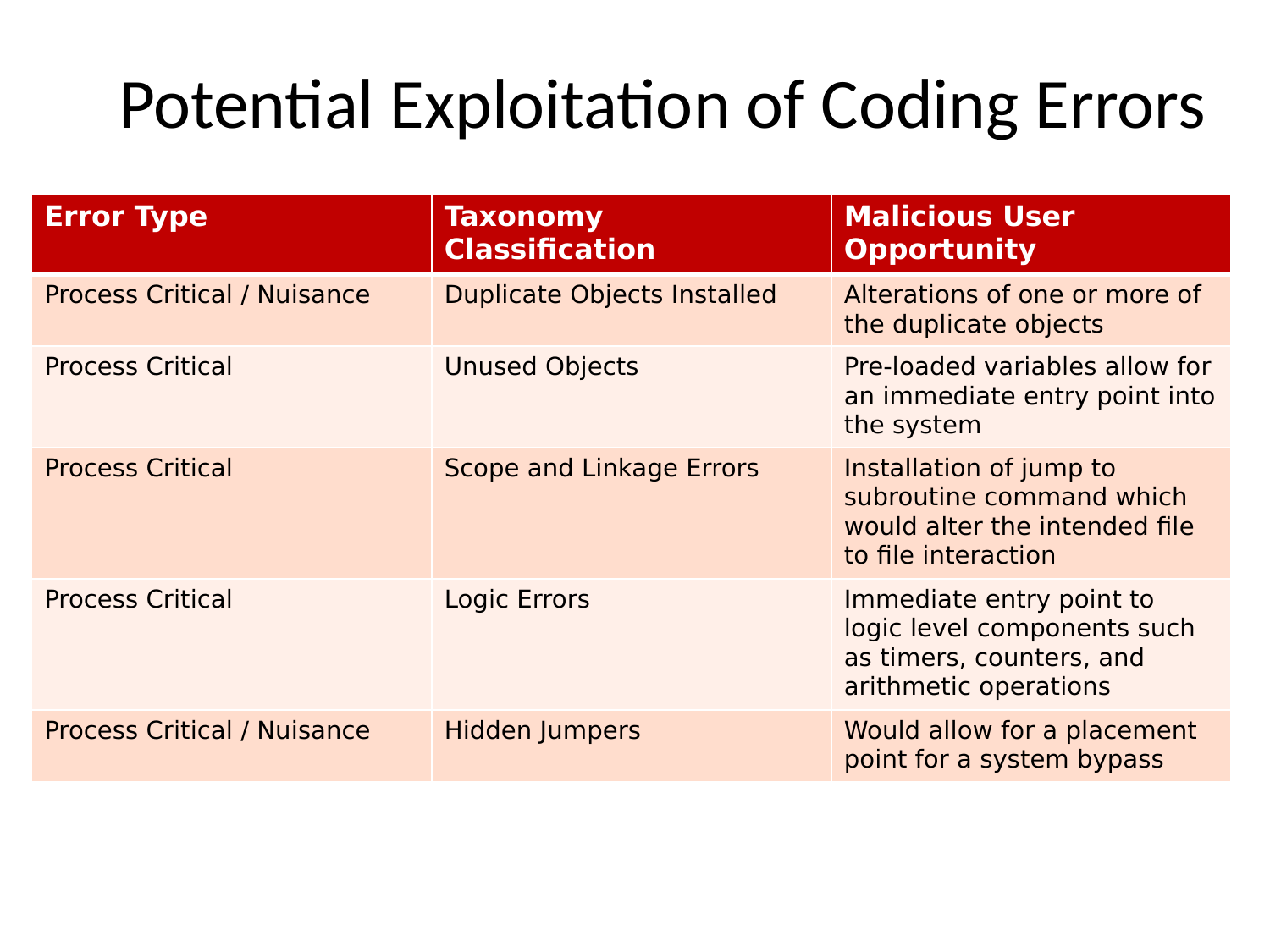

Potential Exploitation of Coding Errors
| Error Type | Taxonomy Classification | Malicious User Opportunity |
| --- | --- | --- |
| Process Critical / Nuisance | Duplicate Objects Installed | Alterations of one or more of the duplicate objects |
| Process Critical | Unused Objects | Pre-loaded variables allow for an immediate entry point into the system |
| Process Critical | Scope and Linkage Errors | Installation of jump to subroutine command which would alter the intended file to file interaction |
| Process Critical | Logic Errors | Immediate entry point to logic level components such as timers, counters, and arithmetic operations |
| Process Critical / Nuisance | Hidden Jumpers | Would allow for a placement point for a system bypass |